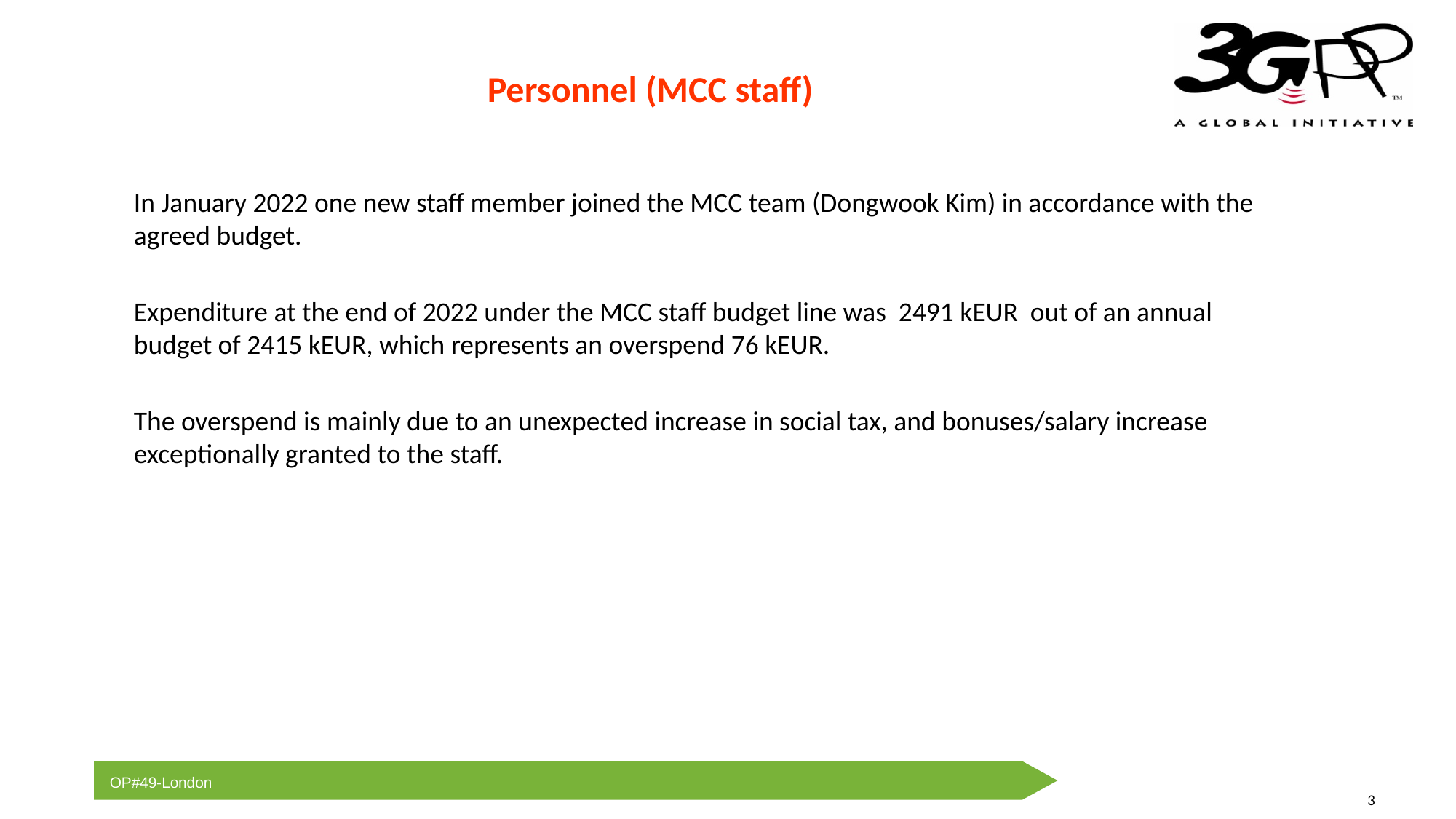

Personnel (MCC staff)

In January 2022 one new staff member joined the MCC team (Dongwook Kim) in accordance with the agreed budget.

Expenditure at the end of 2022 under the MCC staff budget line was  2491 kEUR  out of an annual budget of 2415 kEUR, which represents an overspend 76 kEUR.

The overspend is mainly due to an unexpected increase in social tax, and bonuses/salary increase exceptionally granted to the staff.